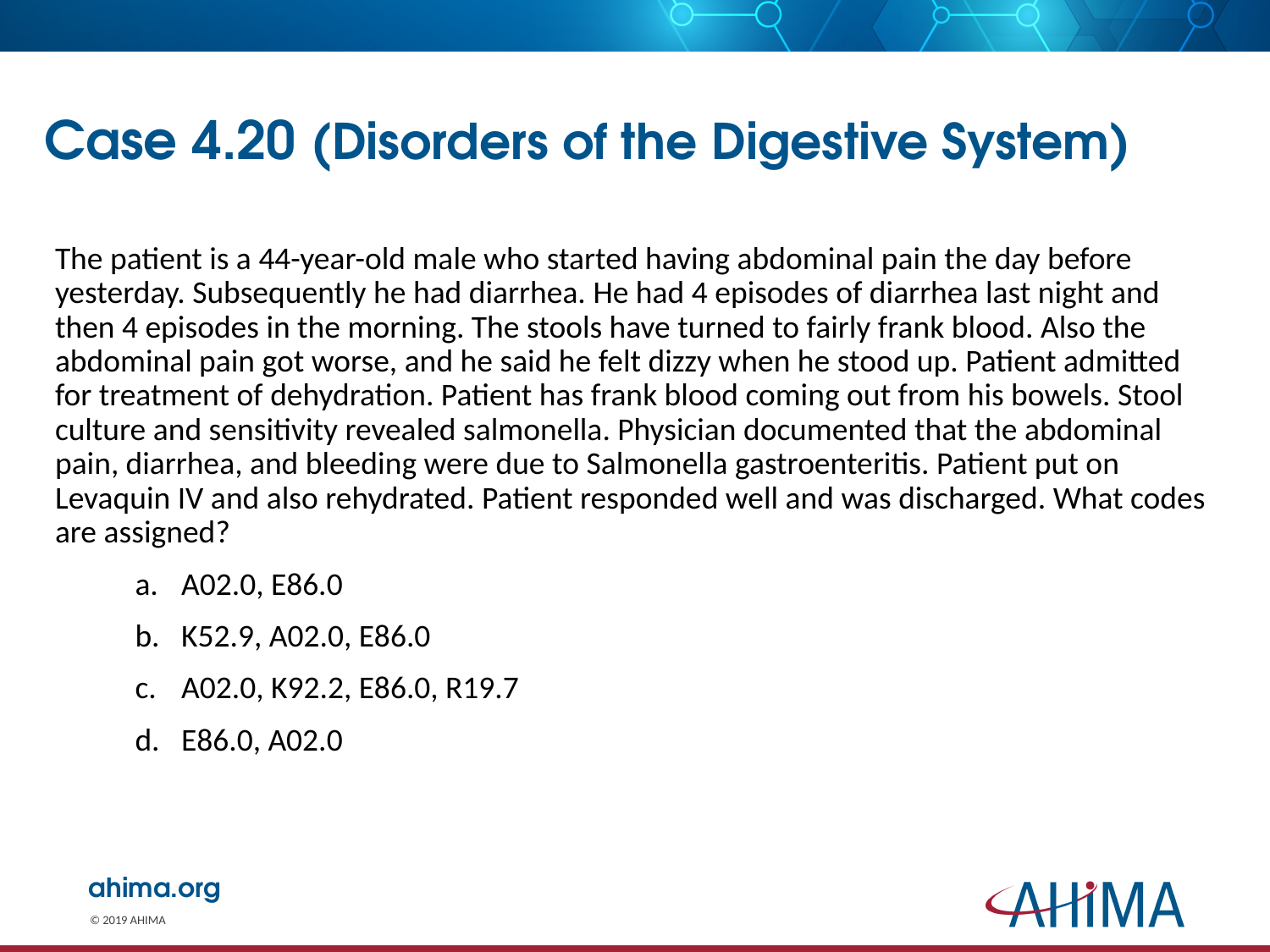

# Case 4.20 (Disorders of the Digestive System)

The patient is a 44-year-old male who started having abdominal pain the day before yesterday. Subsequently he had diarrhea. He had 4 episodes of diarrhea last night and then 4 episodes in the morning. The stools have turned to fairly frank blood. Also the abdominal pain got worse, and he said he felt dizzy when he stood up. Patient admitted for treatment of dehydration. Patient has frank blood coming out from his bowels. Stool culture and sensitivity revealed salmonella. Physician documented that the abdominal pain, diarrhea, and bleeding were due to Salmonella gastroenteritis. Patient put on Levaquin IV and also rehydrated. Patient responded well and was discharged. What codes are assigned?
  A02.0, E86.0
  K52.9, A02.0, E86.0
  A02.0, K92.2, E86.0, R19.7
  E86.0, A02.0